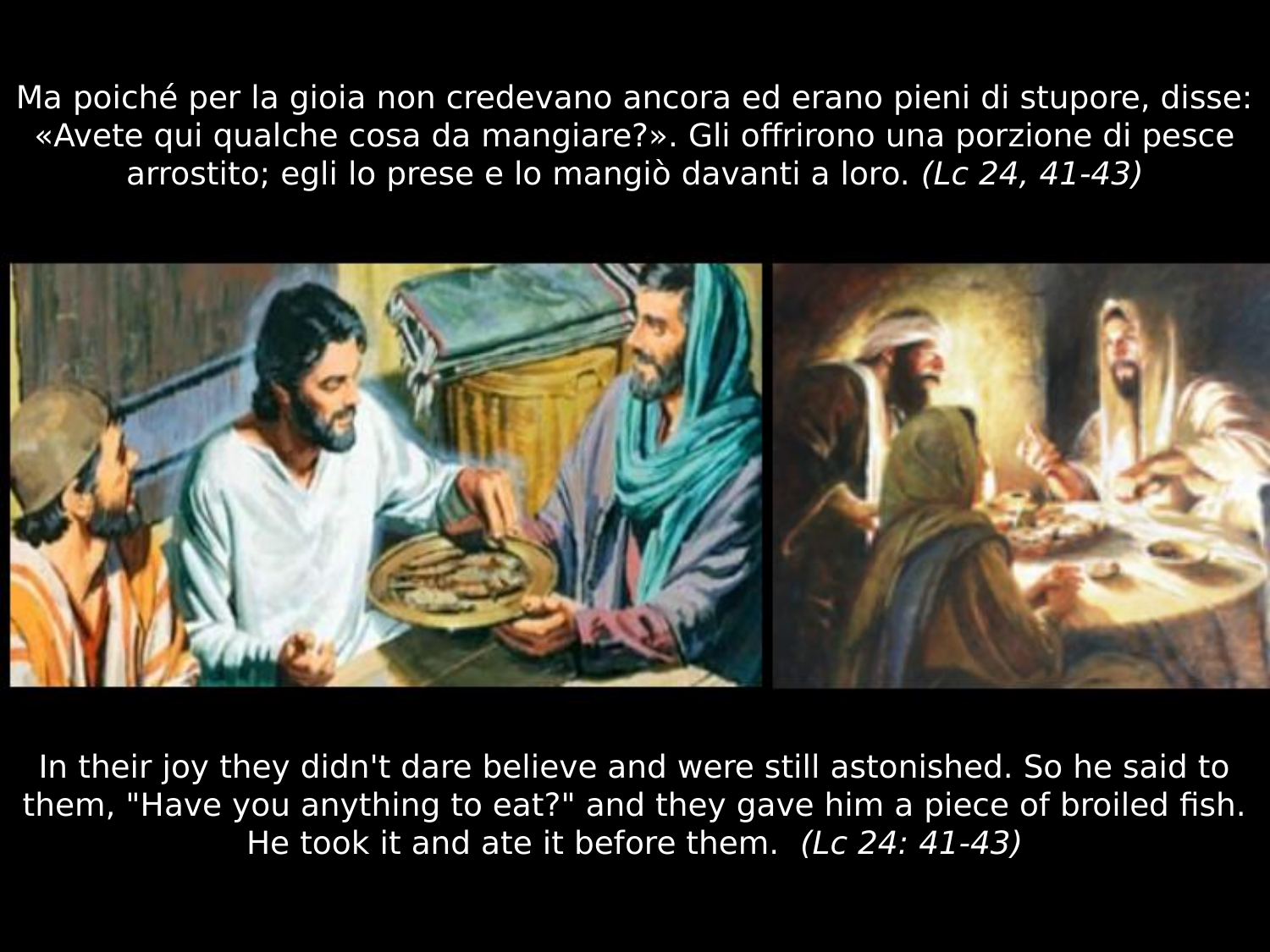

# Ma poiché per la gioia non credevano ancora ed erano pieni di stupore, disse: «Avete qui qualche cosa da mangiare?». Gli offrirono una porzione di pesce arrostito; egli lo prese e lo mangiò davanti a loro. (Lc 24, 41-43)
In their joy they didn't dare believe and were still astonished. So he said to them, "Have you anything to eat?" and they gave him a piece of broiled fish. He took it and ate it before them.  (Lc 24: 41-43)